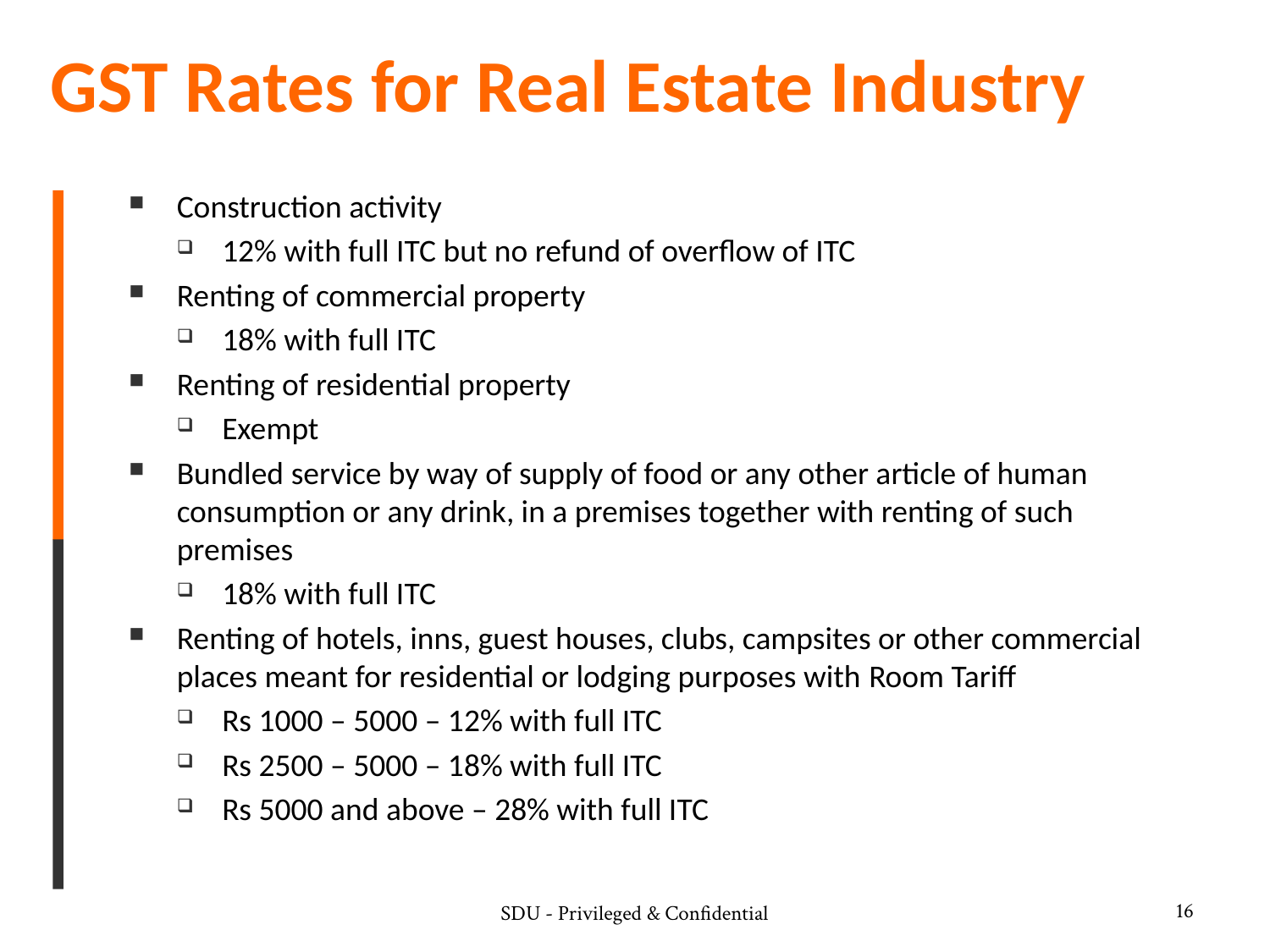

# GST Rates for Real Estate Industry
Construction activity
12% with full ITC but no refund of overflow of ITC
Renting of commercial property
18% with full ITC
Renting of residential property
Exempt
Bundled service by way of supply of food or any other article of human consumption or any drink, in a premises together with renting of such premises
18% with full ITC
Renting of hotels, inns, guest houses, clubs, campsites or other commercial places meant for residential or lodging purposes with Room Tariff
Rs 1000 – 5000 – 12% with full ITC
Rs 2500 – 5000 – 18% with full ITC
Rs 5000 and above – 28% with full ITC
16
SDU - Privileged & Confidential